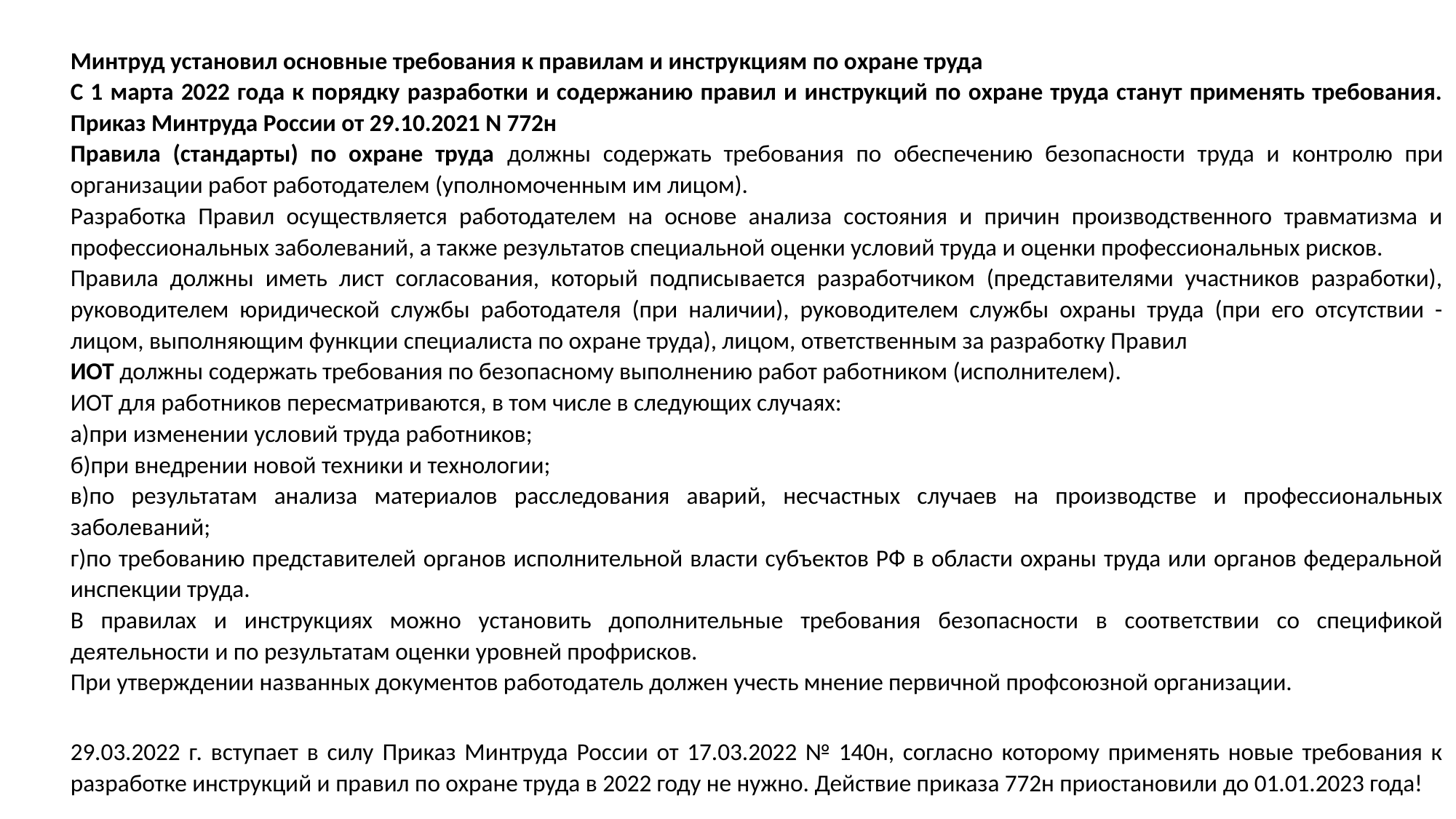

Минтруд установил основные требования к правилам и инструкциям по охране труда
С 1 марта 2022 года к порядку разработки и содержанию правил и инструкций по охране труда станут применять требования. Приказ Минтруда России от 29.10.2021 N 772н
Правила (стандарты) по охране труда должны содержать требования по обеспечению безопасности труда и контролю при организации работ работодателем (уполномоченным им лицом).
Разработка Правил осуществляется работодателем на основе анализа состояния и причин производственного травматизма и профессиональных заболеваний, а также результатов специальной оценки условий труда и оценки профессиональных рисков.
Правила должны иметь лист согласования, который подписывается разработчиком (представителями участников разработки), руководителем юридической службы работодателя (при наличии), руководителем службы охраны труда (при его отсутствии - лицом, выполняющим функции специалиста по охране труда), лицом, ответственным за разработку Правил
ИОТ должны содержать требования по безопасному выполнению работ работником (исполнителем).
ИОТ для работников пересматриваются, в том числе в следующих случаях:
а)при изменении условий труда работников;
б)при внедрении новой техники и технологии;
в)по результатам анализа материалов расследования аварий, несчастных случаев на производстве и профессиональных заболеваний;
г)по требованию представителей органов исполнительной власти субъектов РФ в области охраны труда или органов федеральной инспекции труда.
В правилах и инструкциях можно установить дополнительные требования безопасности в соответствии со спецификой деятельности и по результатам оценки уровней профрисков.
При утверждении названных документов работодатель должен учесть мнение первичной профсоюзной организации.

29.03.2022 г. вступает в силу Приказ Минтруда России от 17.03.2022 № 140н, согласно которому применять новые требования к разработке инструкций и правил по охране труда в 2022 году не нужно. Действие приказа 772н приостановили до 01.01.2023 года!